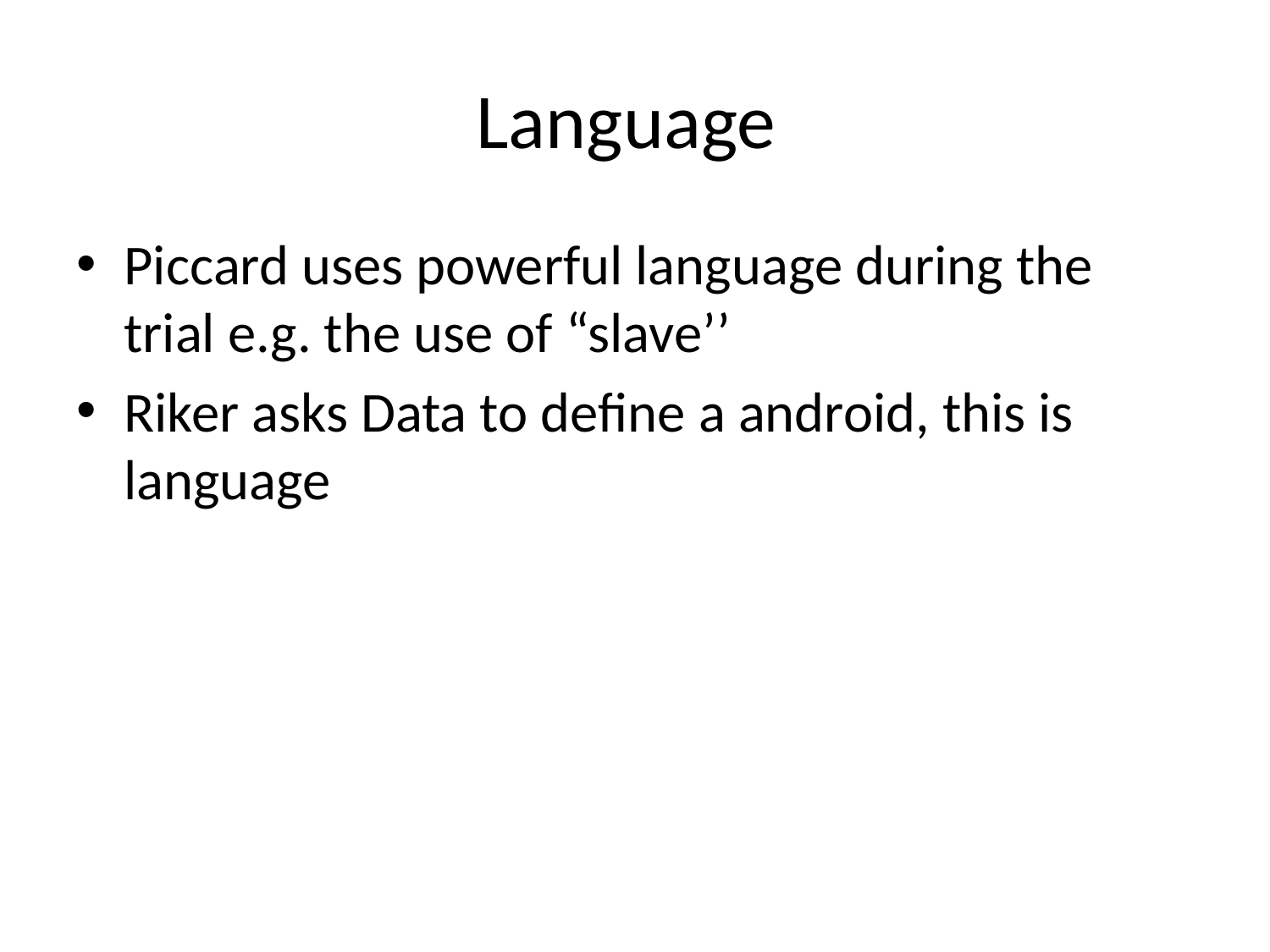

# Language
Piccard uses powerful language during the trial e.g. the use of “slave’’
Riker asks Data to define a android, this is language